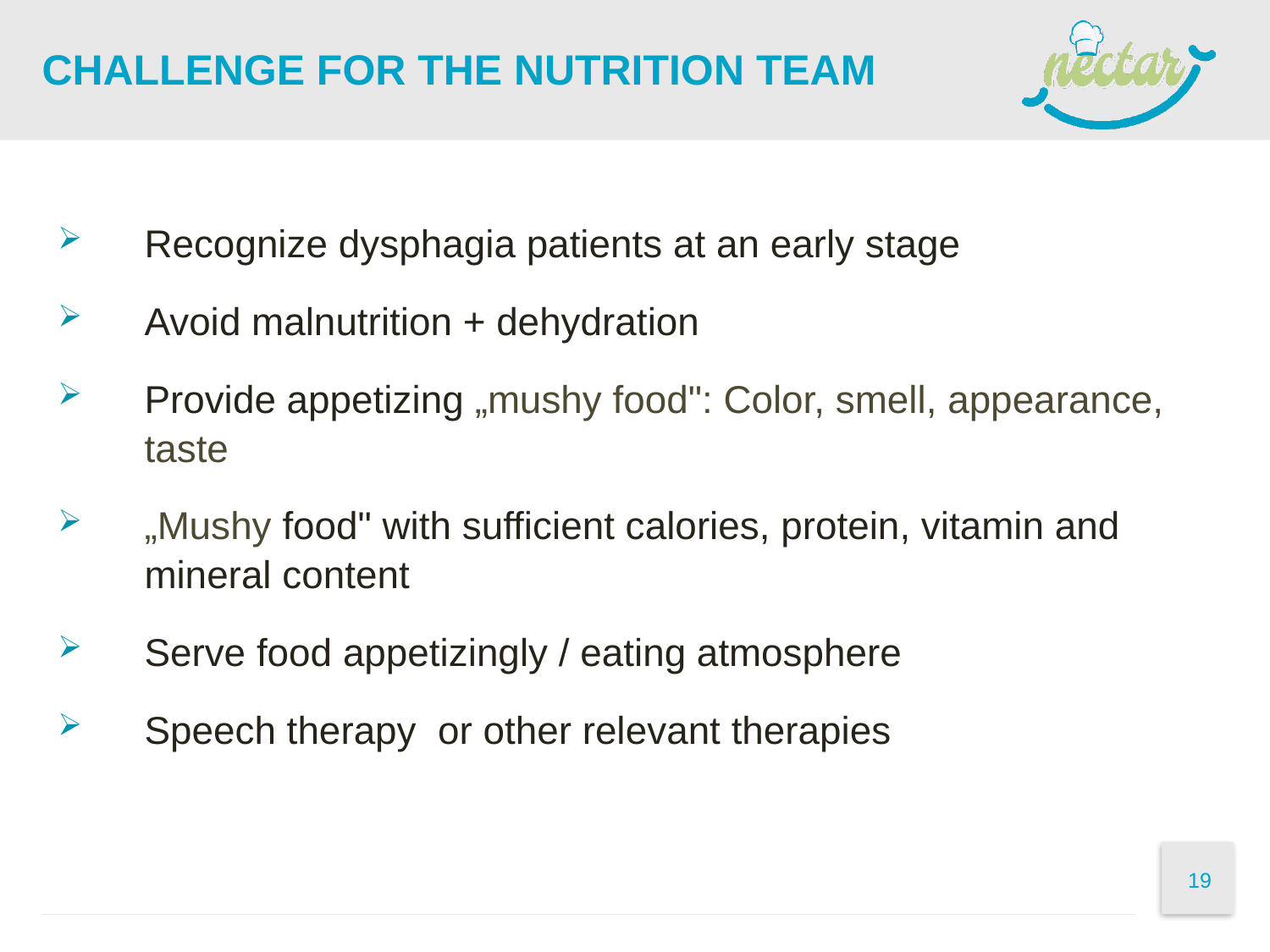

# Challenge for the nutrition team
Recognize dysphagia patients at an early stage
Avoid malnutrition + dehydration
Provide appetizing „mushy food": Color, smell, appearance, taste
„Mushy food" with sufficient calories, protein, vitamin and mineral content
Serve food appetizingly / eating atmosphere
Speech therapy  or other relevant therapies